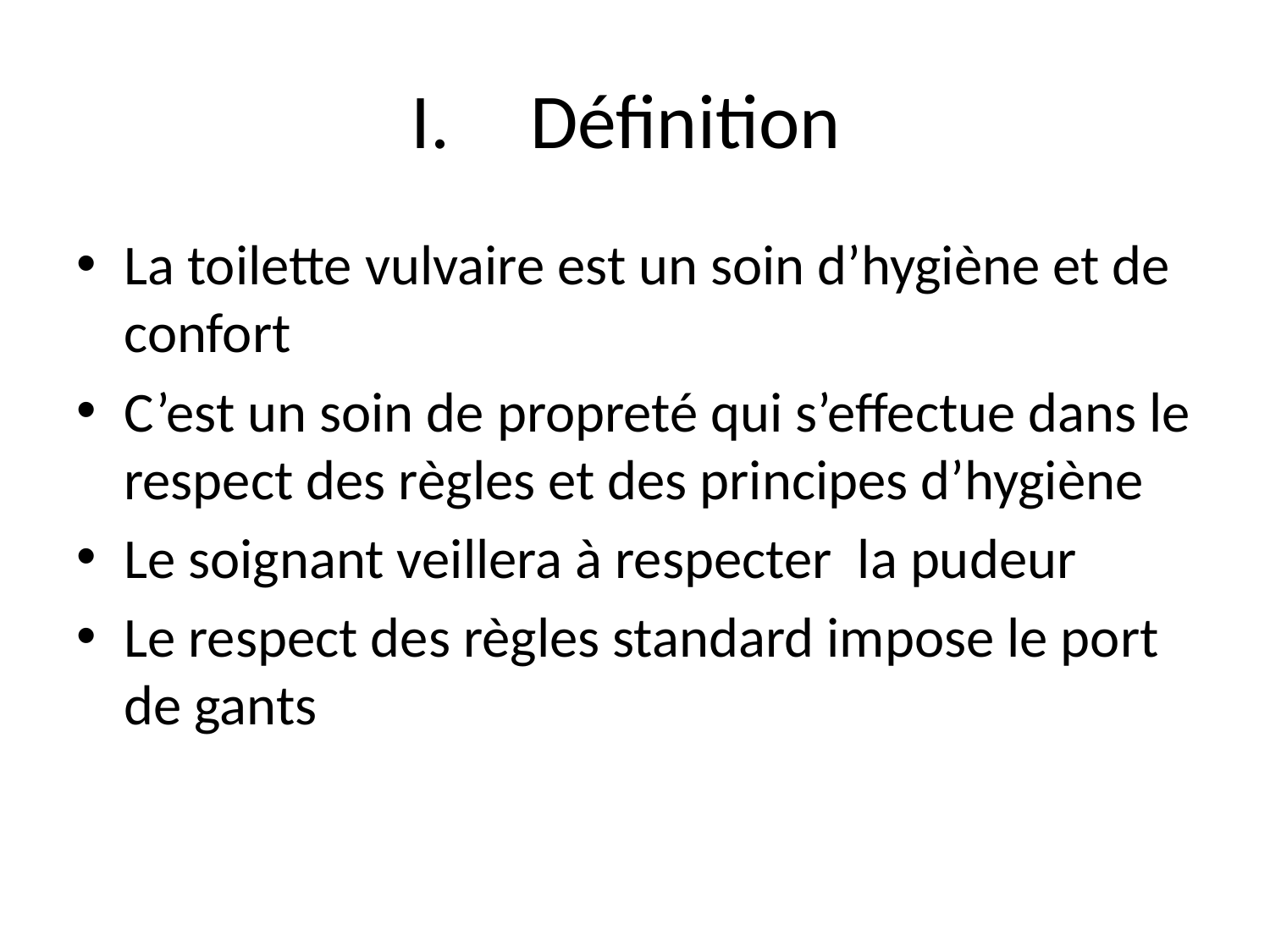

# Définition
La toilette vulvaire est un soin d’hygiène et de confort
C’est un soin de propreté qui s’effectue dans le respect des règles et des principes d’hygiène
Le soignant veillera à respecter  la pudeur
Le respect des règles standard impose le port de gants